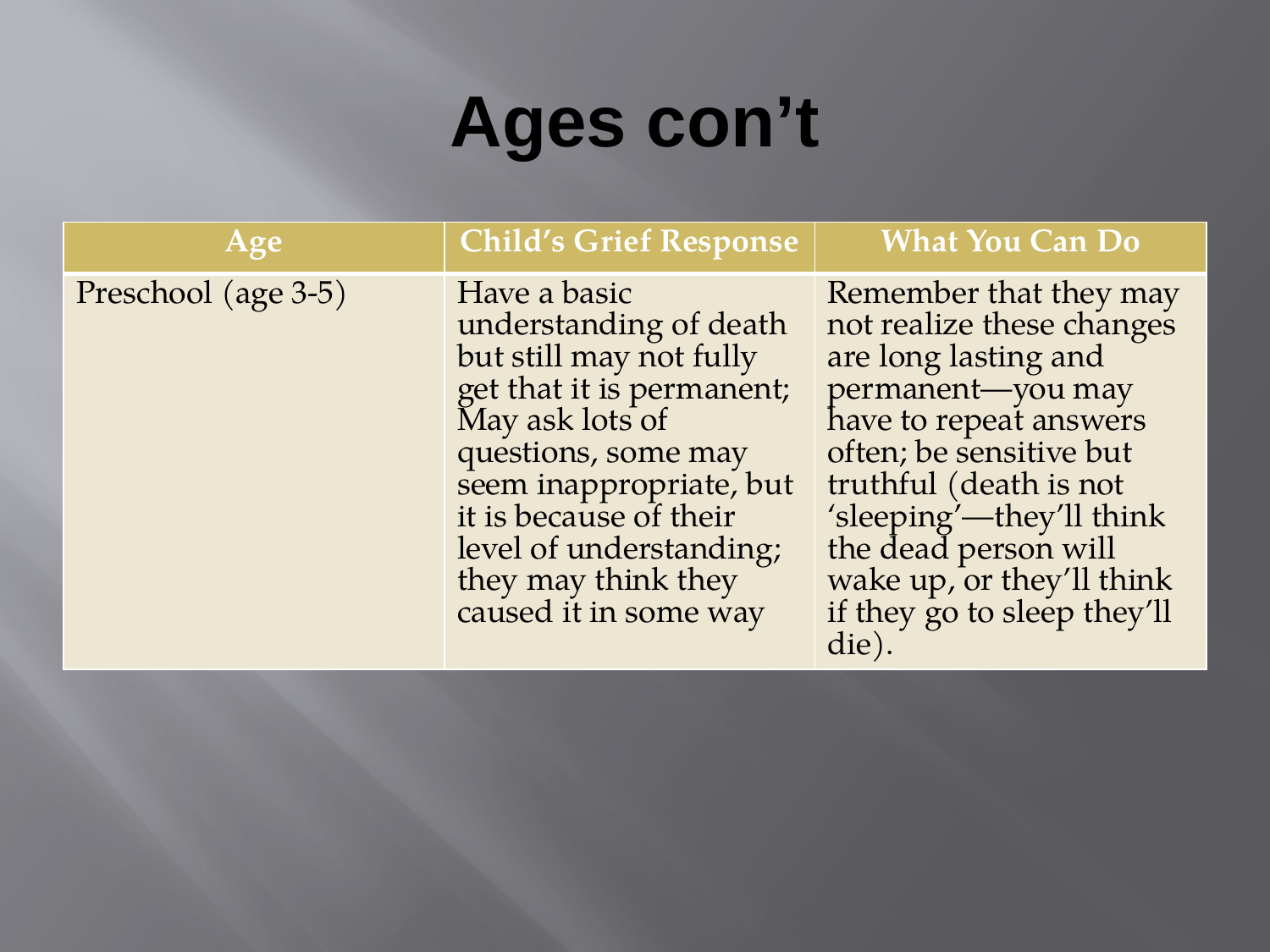

# Ages con’t
| Age | Child’s Grief Response | What You Can Do |
| --- | --- | --- |
| Preschool (age 3-5) | Have a basic understanding of death but still may not fully get that it is permanent; May ask lots of questions, some may seem inappropriate, but it is because of their level of understanding; they may think they caused it in some way | Remember that they may not realize these changes are long lasting and permanent—you may have to repeat answers often; be sensitive but truthful (death is not ‘sleeping’—they’ll think the dead person will wake up, or they’ll think if they go to sleep they’ll die). |